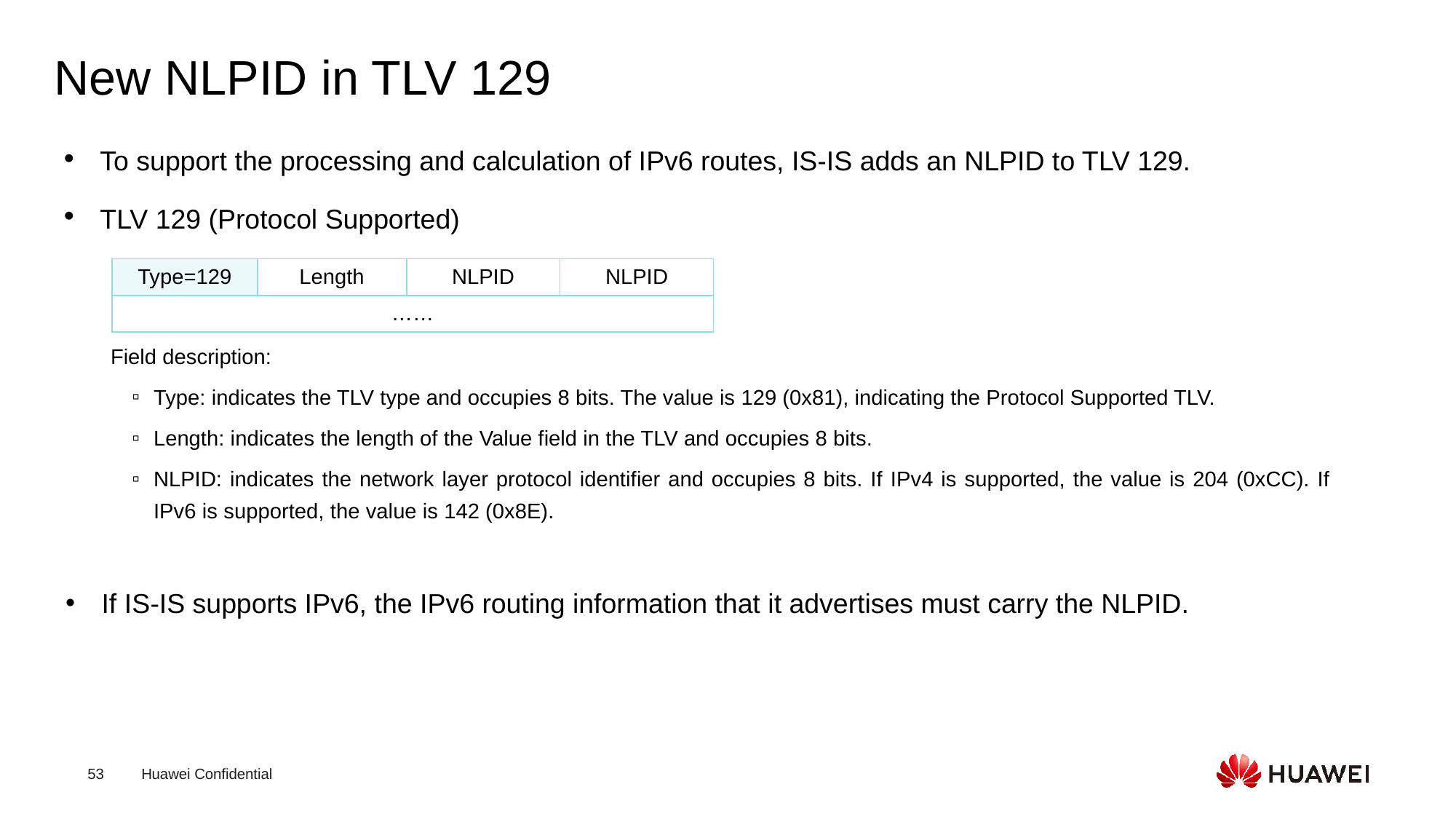

# New NLPID in TLV 129
To support the processing and calculation of IPv6 routes, IS-IS adds an NLPID to TLV 129.
TLV 129 (Protocol Supported)
| Type=129 | Length | NLPID | NLPID |
| --- | --- | --- | --- |
| …… |  |  |  |
Field description:
Type: indicates the TLV type and occupies 8 bits. The value is 129 (0x81), indicating the Protocol Supported TLV.
Length: indicates the length of the Value field in the TLV and occupies 8 bits.
NLPID: indicates the network layer protocol identifier and occupies 8 bits. If IPv4 is supported, the value is 204 (0xCC). If IPv6 is supported, the value is 142 (0x8E).
If IS-IS supports IPv6, the IPv6 routing information that it advertises must carry the NLPID.